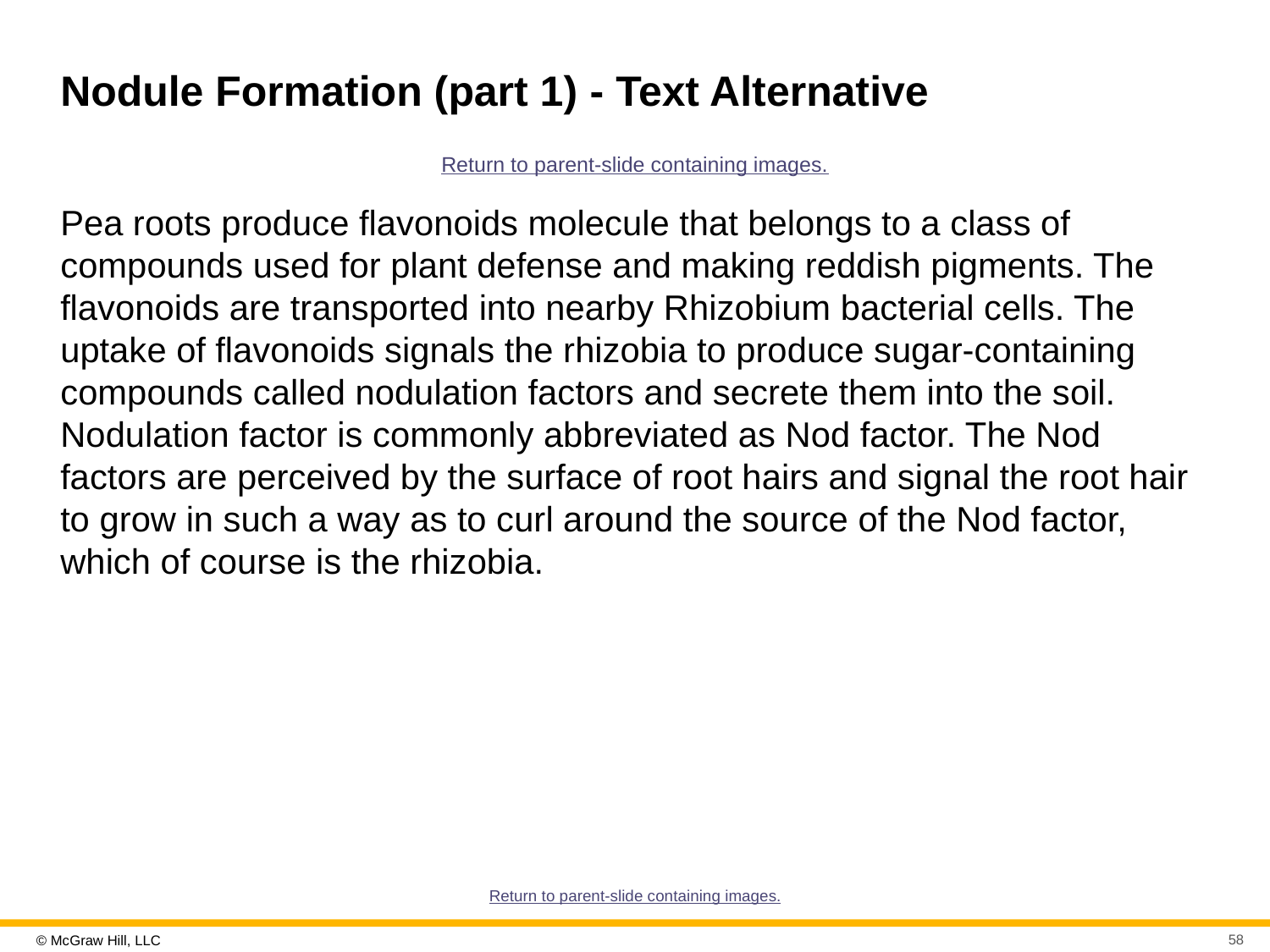

# Nodule Formation (part 1) - Text Alternative
Return to parent-slide containing images.
Pea roots produce flavonoids molecule that belongs to a class of compounds used for plant defense and making reddish pigments. The flavonoids are transported into nearby Rhizobium bacterial cells. The uptake of flavonoids signals the rhizobia to produce sugar-containing compounds called nodulation factors and secrete them into the soil. Nodulation factor is commonly abbreviated as Nod factor. The Nod factors are perceived by the surface of root hairs and signal the root hair to grow in such a way as to curl around the source of the Nod factor, which of course is the rhizobia.
Return to parent-slide containing images.
58